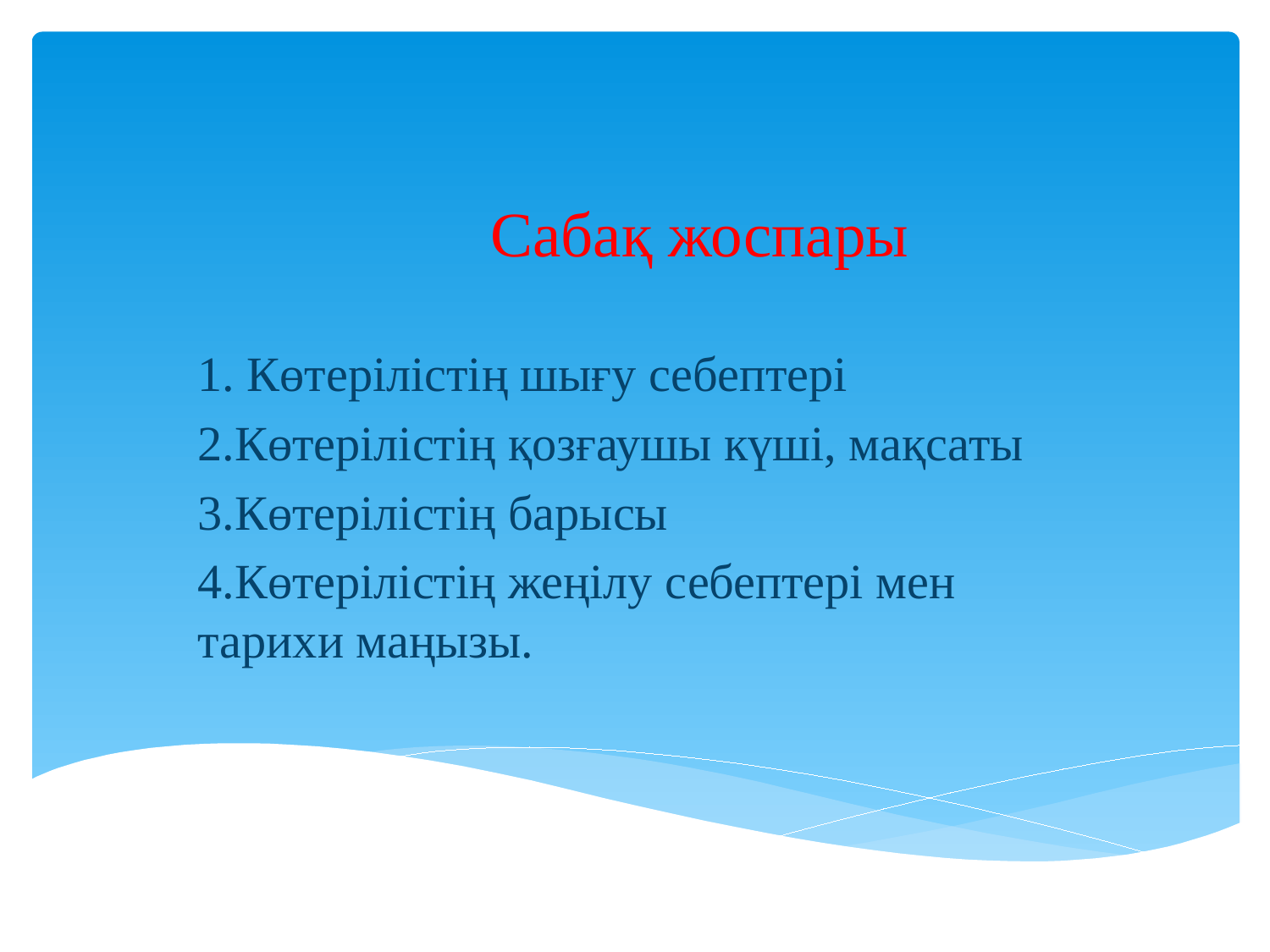

# Сабақ жоспары
1. Көтерілістің шығу себептері
2.Көтерілістің қозғаушы күші, мақсаты
3.Көтерілістің барысы
4.Көтерілістің жеңілу себептері мен тарихи маңызы.